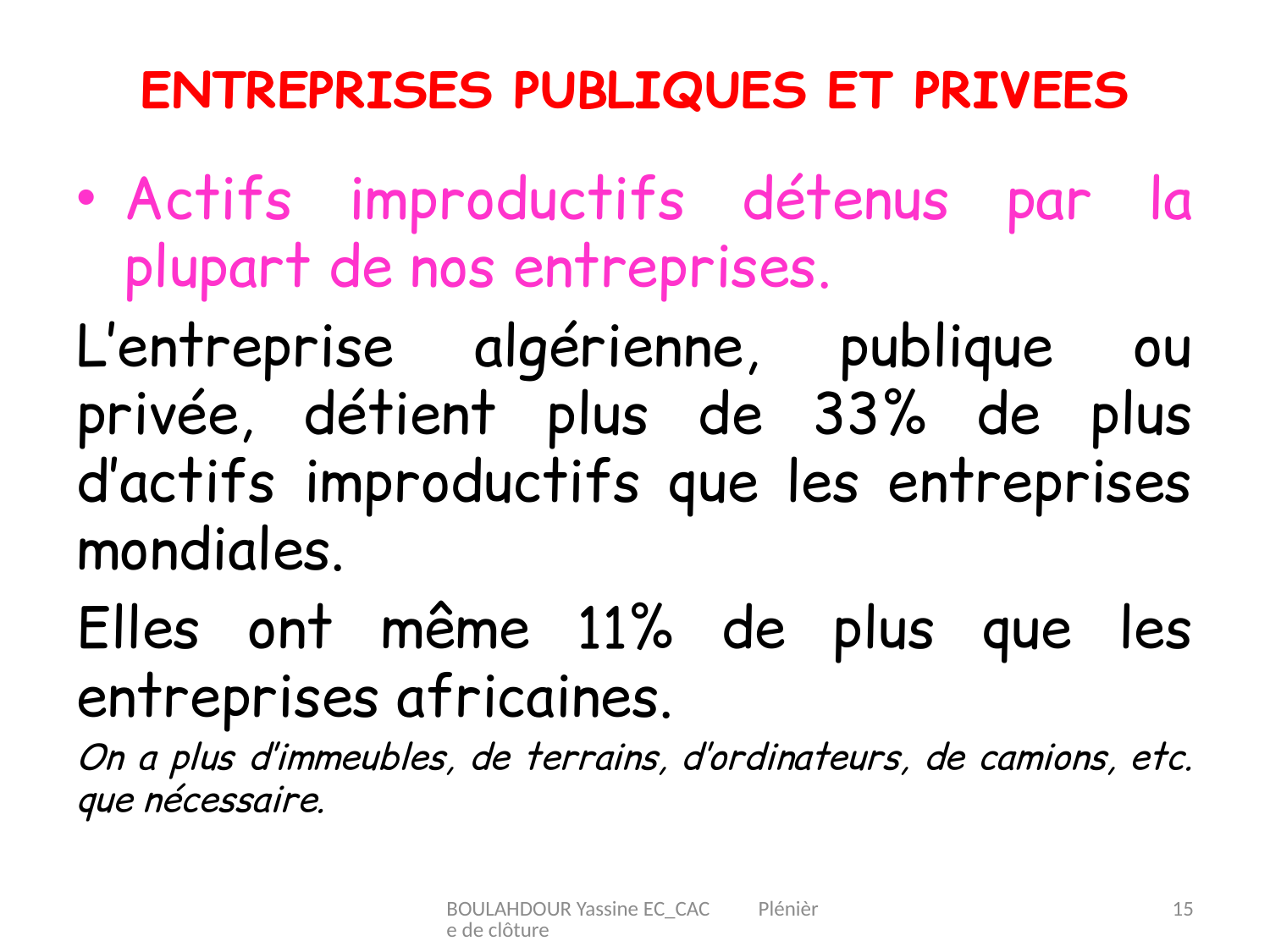

# ENTREPRISES PUBLIQUES ET PRIVEES
Actifs improductifs détenus par la plupart de nos entreprises.
L’entreprise algérienne, publique ou privée, détient plus de 33% de plus d’actifs improductifs que les entreprises mondiales.
Elles ont même 11% de plus que les entreprises africaines.
On a plus d’immeubles, de terrains, d’ordinateurs, de camions, etc. que nécessaire.

BOULAHDOUR Yassine EC_CAC          Plénière de clôture
15